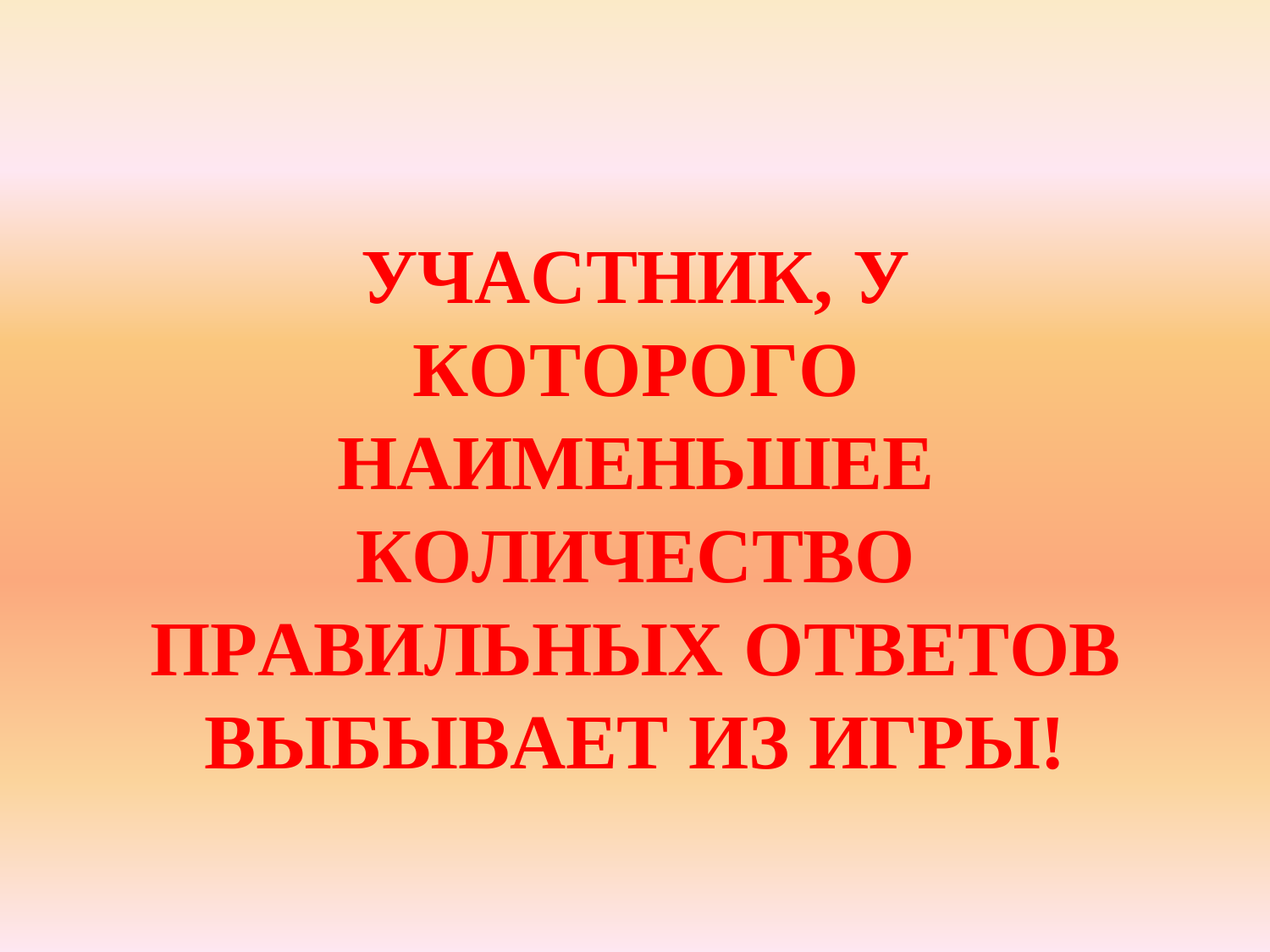

УЧАСТНИК, У КОТОРОГО НАИМЕНЬШЕЕ КОЛИЧЕСТВО ПРАВИЛЬНЫХ ОТВЕТОВ ВЫБЫВАЕТ ИЗ ИГРЫ!